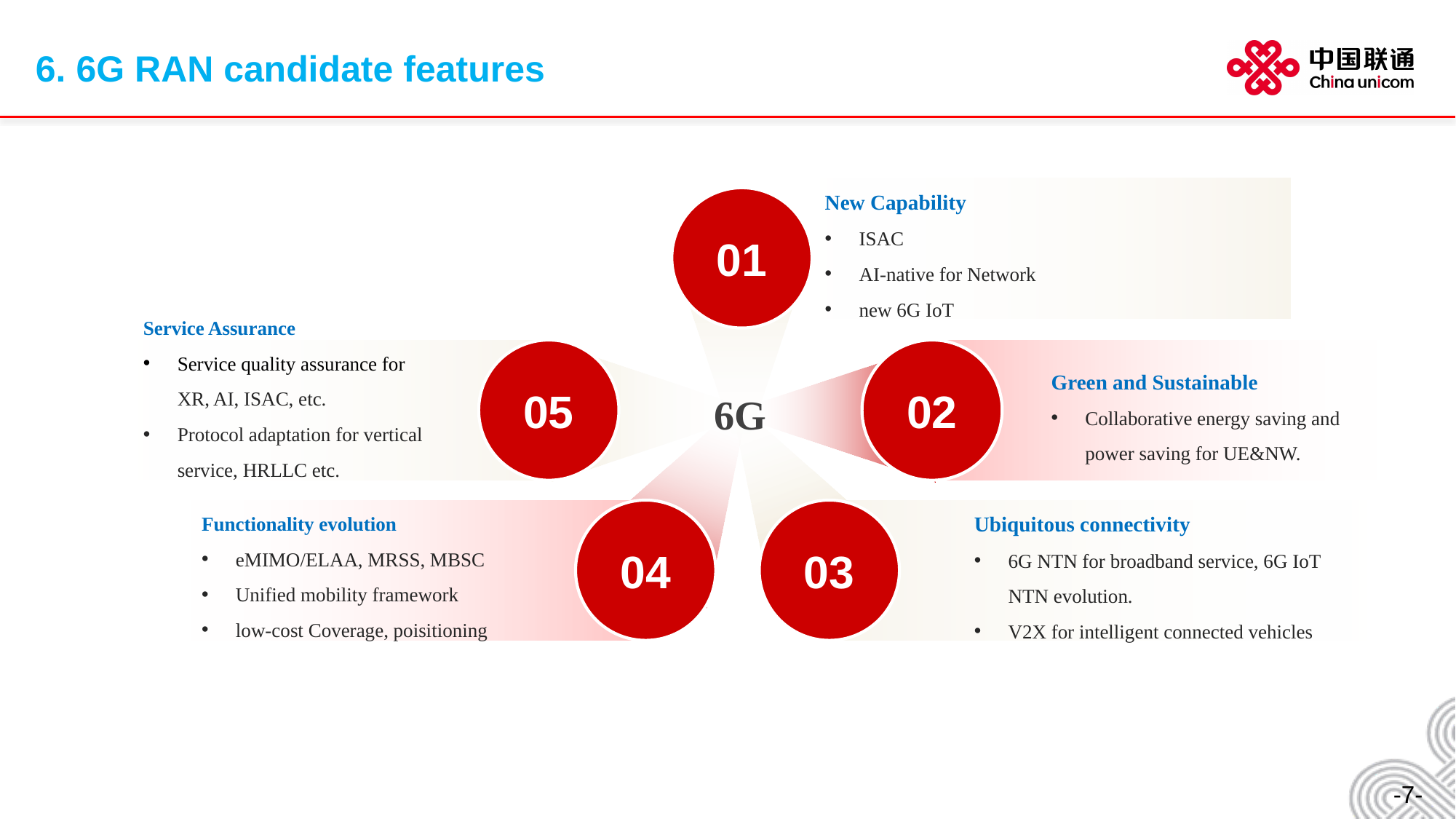

6. 6G RAN candidate features
New Capability
ISAC
AI-native for Network
new 6G IoT
01

Service Assurance
Service quality assurance for XR, AI, ISAC, etc.
Protocol adaptation for vertical service, HRLLC etc.

05
02
Green and Sustainable
Collaborative energy saving and power saving for UE&NW.

6G

04
03
Functionality evolution
eMIMO/ELAA, MRSS, MBSC
Unified mobility framework
low-cost Coverage, poisitioning
Ubiquitous connectivity
6G NTN for broadband service, 6G IoT NTN evolution.
V2X for intelligent connected vehicles